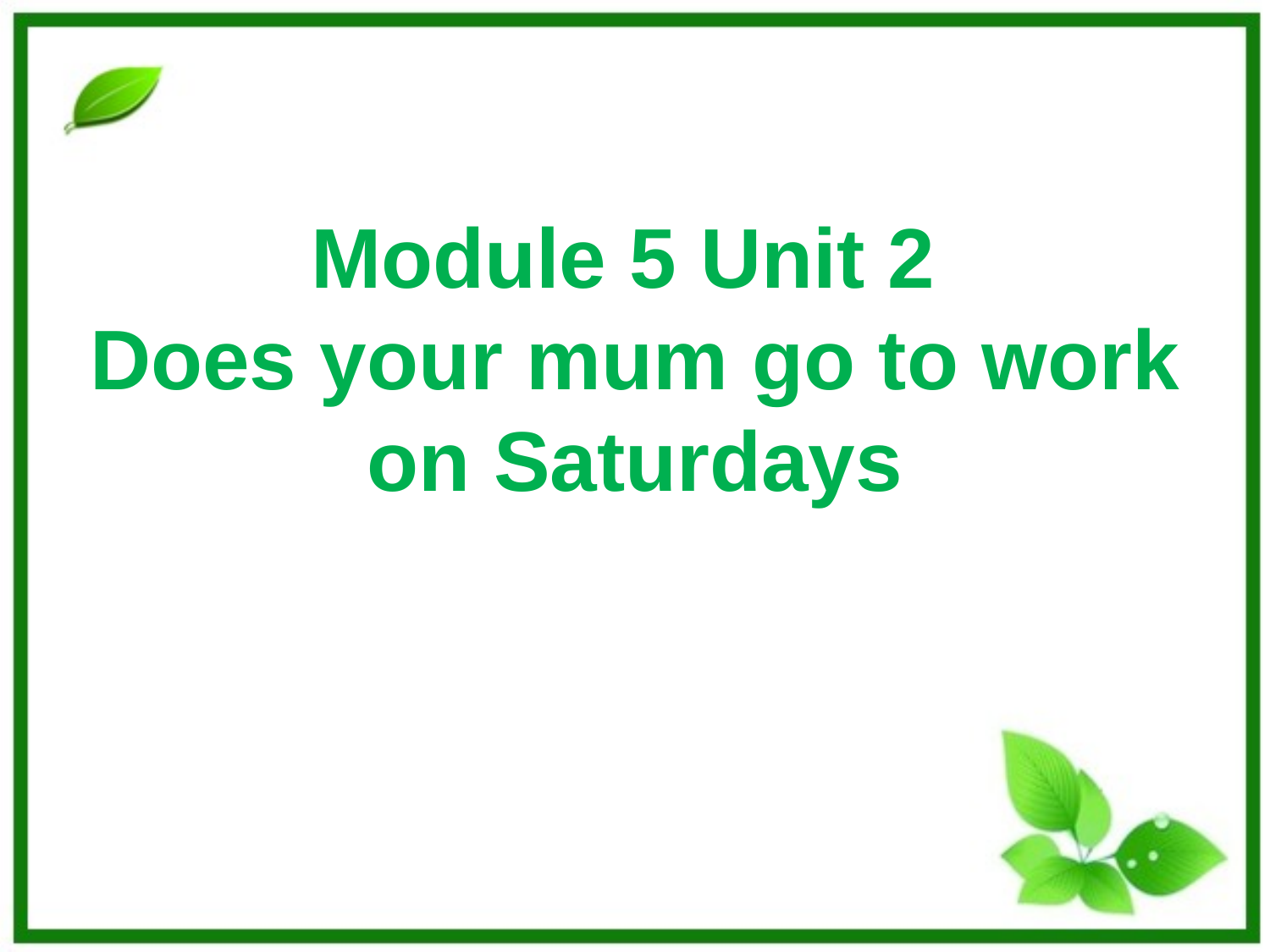

# Module 5 Unit 2 Does your mum go to work on Saturdays